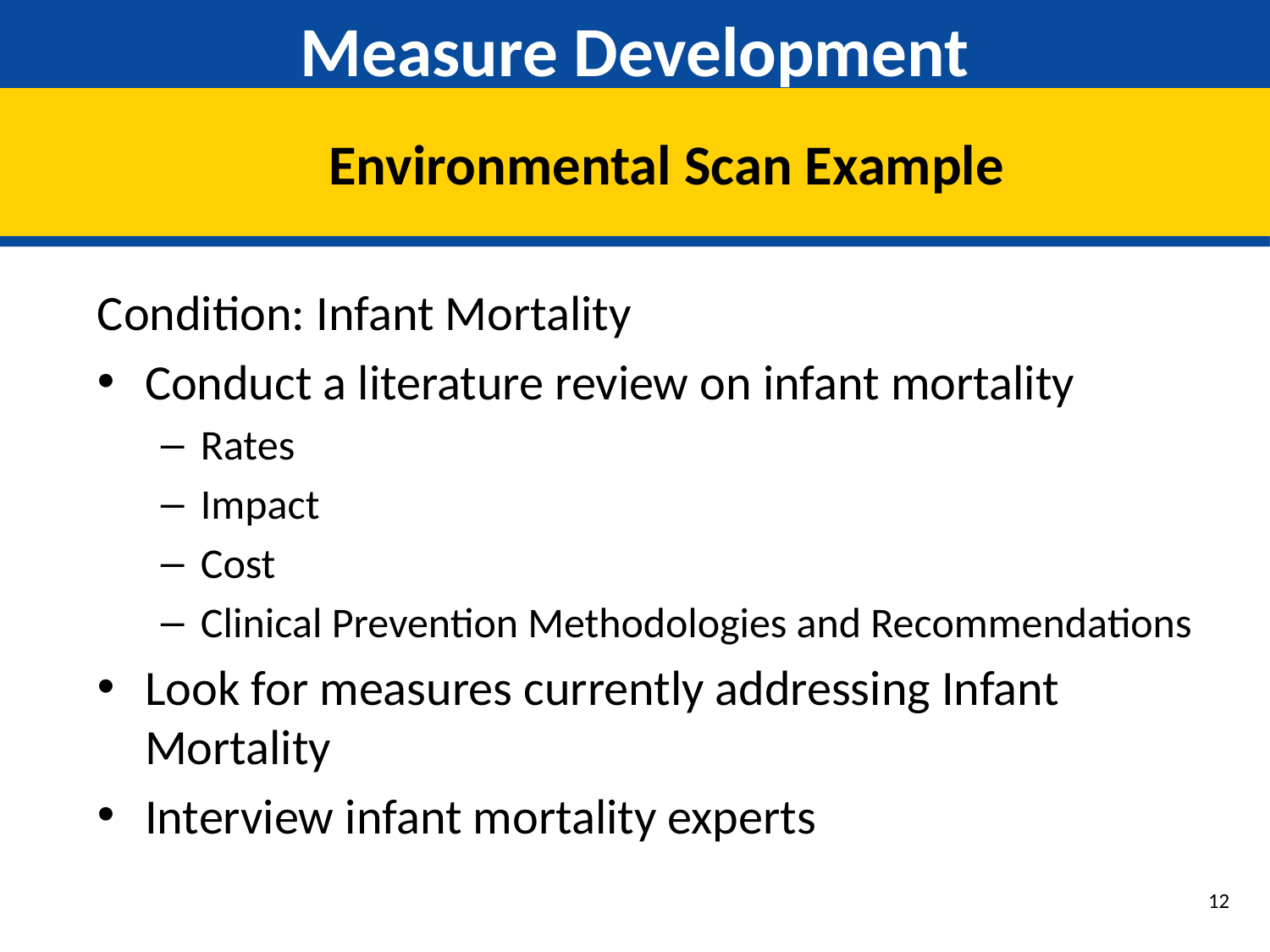

# Measure Development
Environmental Scan Example
Condition: Infant Mortality
Conduct a literature review on infant mortality
Rates
Impact
Cost
Clinical Prevention Methodologies and Recommendations
Look for measures currently addressing Infant Mortality
Interview infant mortality experts